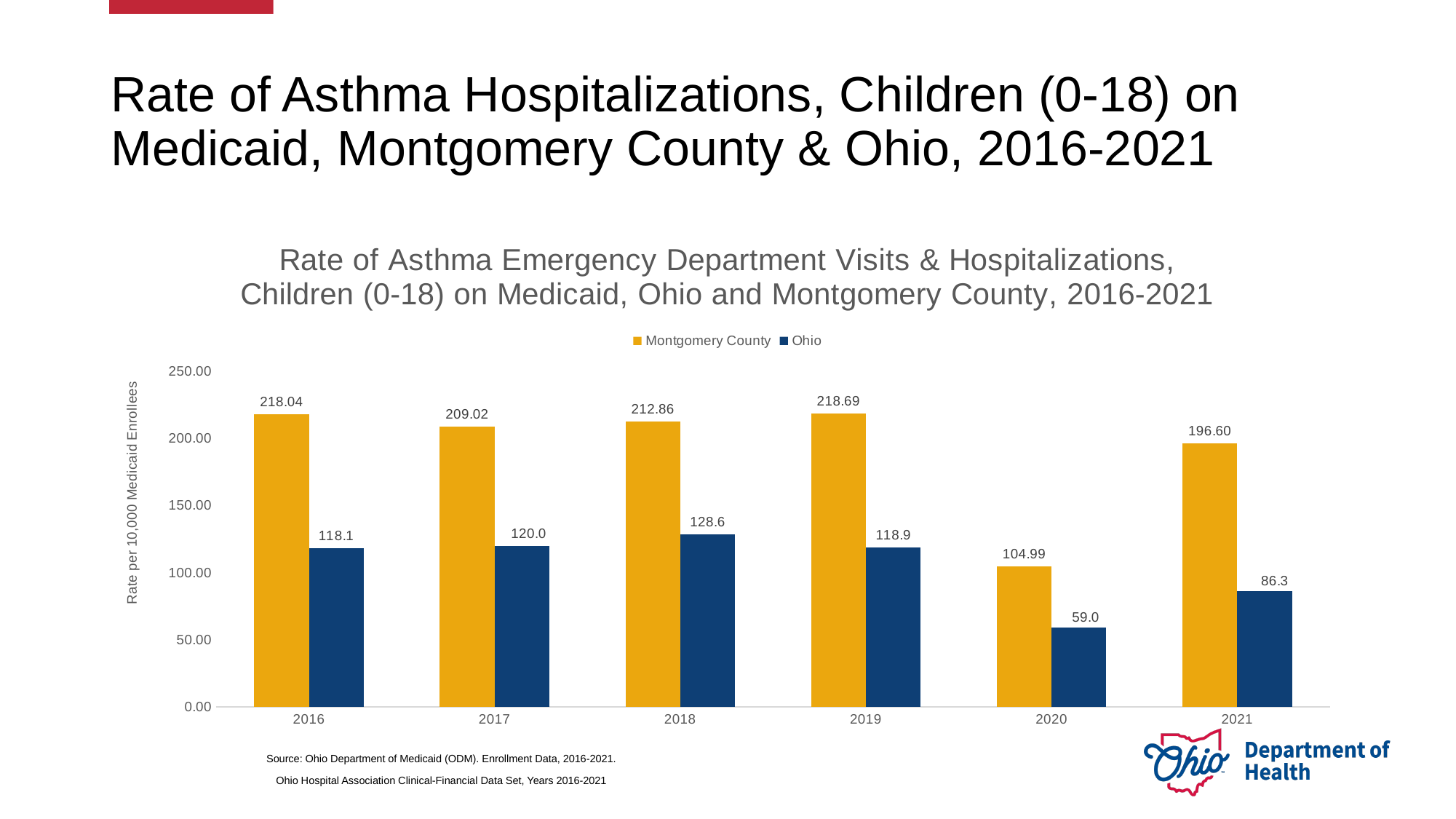

# Rate of Asthma Hospitalizations, Children (0-18) on Medicaid, Montgomery County & Ohio, 2016-2021

### Chart: Rate of Asthma Emergency Department Visits & Hospitalizations, Children (0-18) on Medicaid, Ohio and Montgomery County, 2016-2021

| Category | Montgomery County | Ohio |
|---|---|---|
| 2016 | 218.03943120148384 | 118.07072733668609 |
| 2017 | 209.02343063423604 | 120.00470323794849 |
| 2018 | 212.8600041439326 | 128.55001516651058 |
| 2019 | 218.6917997629663 | 118.8504883546206 |
| 2020 | 104.99367161431366 | 58.99600967982358 |
| 2021 | 196.59550718571228 | 86.30966146023712 |
Source: Ohio Department of Medicaid (ODM). Enrollment Data, 2016-2021.
Ohio Hospital Association Clinical-Financial Data Set, Years 2016-2021